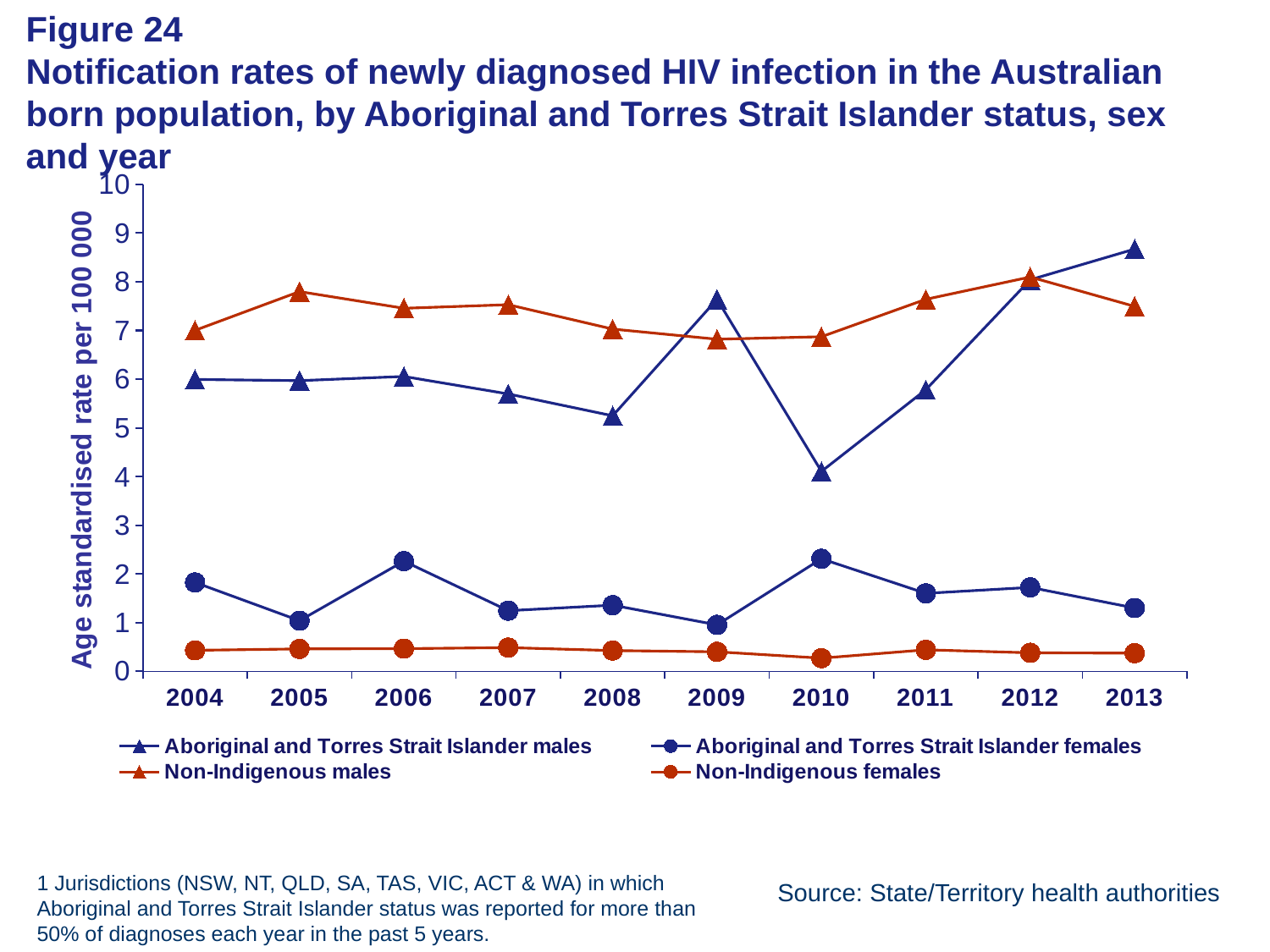

# Figure 24 Notification rates of newly diagnosed HIV infection in the Australian born population, by Aboriginal and Torres Strait Islander status, sex and year

### Chart

| Category | Aboriginal and Torres Strait Islander males | Aboriginal and Torres Strait Islander females | Non-Indigenous males | Non-Indigenous females |
|---|---|---|---|---|
| 2004.0 | 5.99296054009092 | 1.823812780502057 | 7.001741343143343 | 0.430480105987324 |
| 2005.0 | 5.968693541556052 | 1.03905572059062 | 7.796861177041203 | 0.459106376570569 |
| 2006.0 | 6.055234558528487 | 2.261281565380703 | 7.454236587961295 | 0.46444800960223 |
| 2007.0 | 5.696202174439219 | 1.244352457453469 | 7.52804673151068 | 0.486196783184873 |
| 2008.0 | 5.246814568119239 | 1.357091227881575 | 7.027273864133585 | 0.425425030055606 |
| 2009.0 | 7.640013119116606 | 0.953062339353047 | 6.819121205835438 | 0.399808815151652 |
| 2010.0 | 4.105073908322228 | 2.310706676308103 | 6.871112310958273 | 0.269523367979134 |
| 2011.0 | 5.783049508736055 | 1.600678068270542 | 7.63917642789294 | 0.440793213415777 |
| 2012.0 | 8.040657734213271 | 1.72284661671036 | 8.096903787173341 | 0.379026436493719 |
| 2013.0 | 8.67020975847017 | 1.300005834134591 | 7.493139811696547 | 0.372017319279094 |
1 Jurisdictions (NSW, NT, QLD, SA, TAS, VIC, ACT & WA) in which Aboriginal and Torres Strait Islander status was reported for more than 50% of diagnoses each year in the past 5 years.
Source: State/Territory health authorities